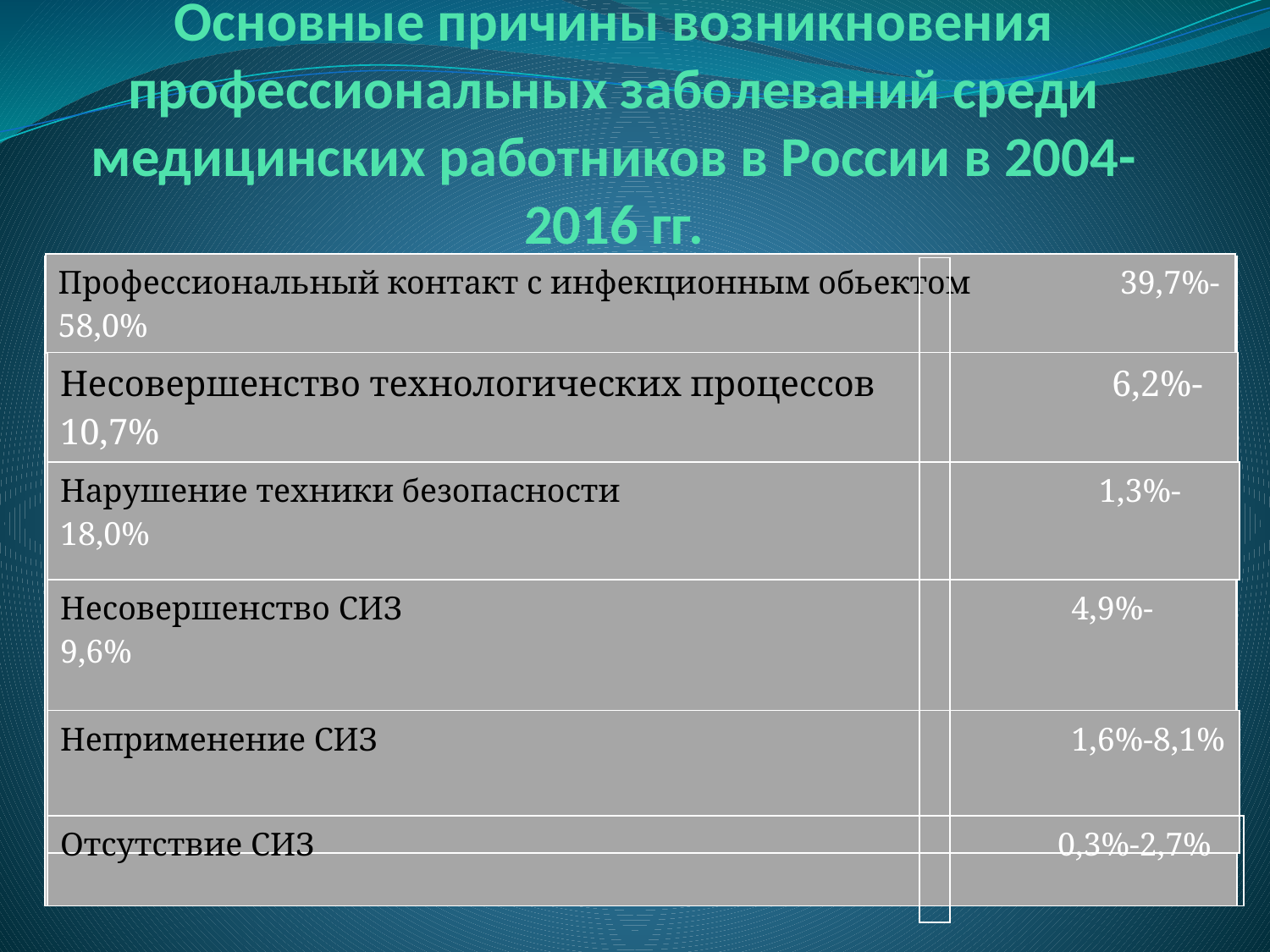

# Основные причины возникновения профессиональных заболеваний среди медицинских работников в России в 2004-2016 гг.
| Профессиональный контакт с инфекционным обьектом 39,7%-58,0% |
| --- |
| Отсутствие СИЗ |
| --- |
|  |
| --- |
| Несовершенство технологических процессов 6,2%-10,7% |
| --- |
| Нарушение техники безопасности 1,3%-18,0% |
| --- |
| Несовершенство СИЗ 4,9%-9,6% |
| --- |
| Неприменение СИЗ 1,6%-8,1% |
| --- |
| Отсутствие СИЗ 0,3%-2,7% |
| --- |